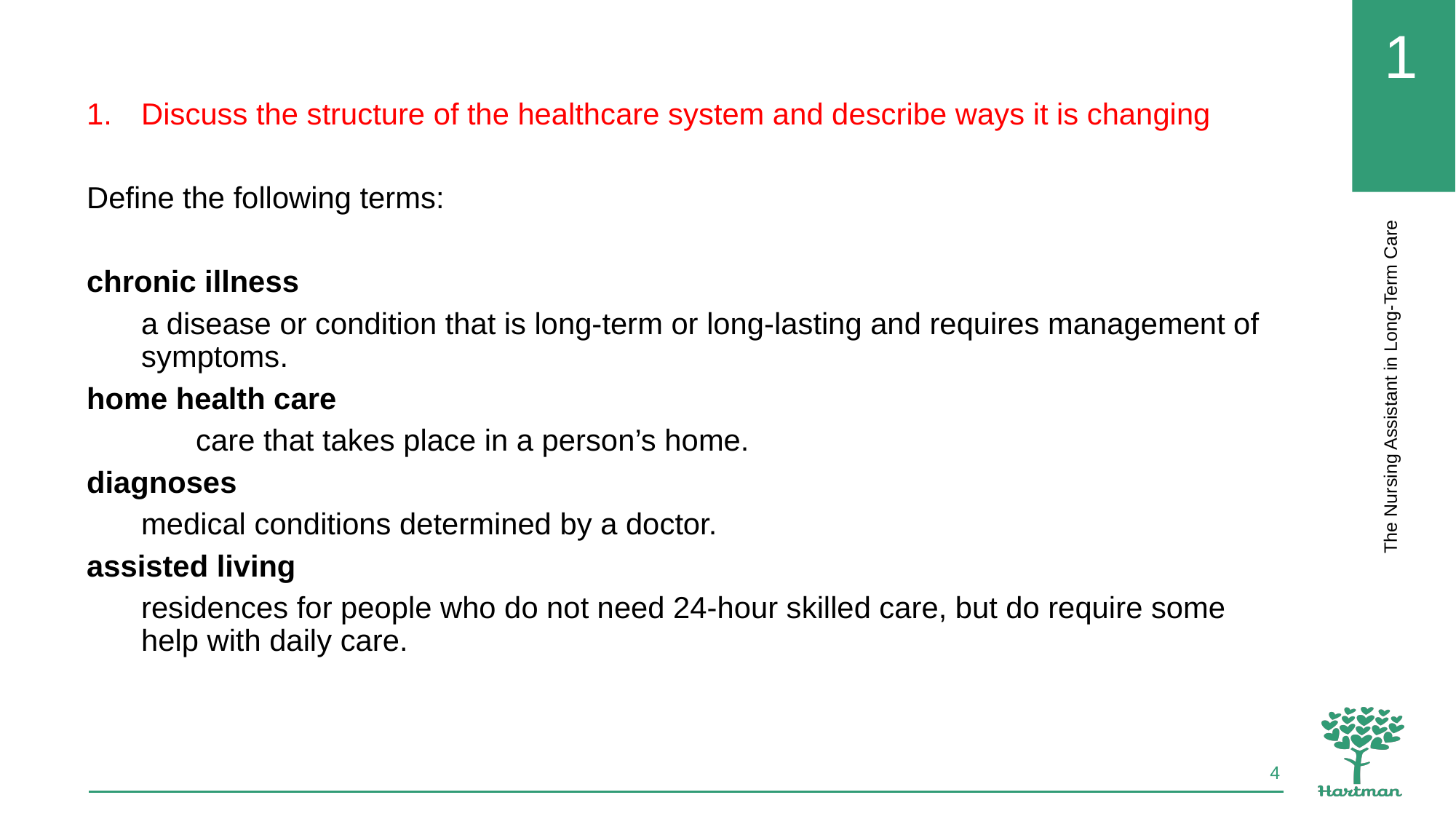

Discuss the structure of the healthcare system and describe ways it is changing

Define the following terms:

chronic illness
a disease or condition that is long-term or long-lasting and requires management of symptoms.
home health care
	care that takes place in a person’s home.
diagnoses
medical conditions determined by a doctor.
assisted living
residences for people who do not need 24-hour skilled care, but do require some help with daily care.

4